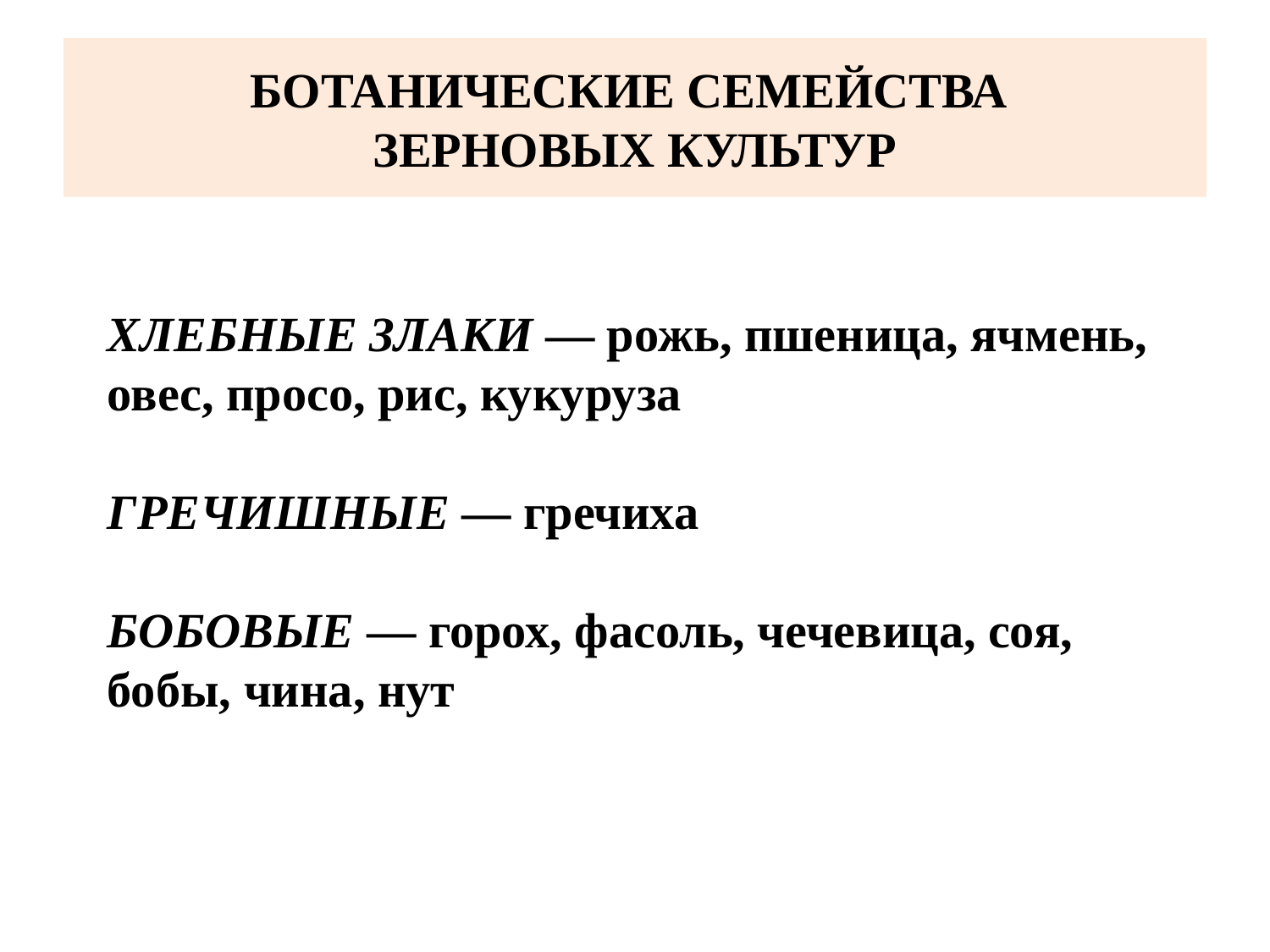

# БОТАНИЧЕСКИЕ СЕМЕЙСТВА ЗЕРНОВЫХ КУЛЬТУР
ХЛЕБНЫЕ ЗЛАКИ — рожь, пшеница, ячмень, овес, просо, рис, кукуруза

ГРЕЧИШНЫЕ — гречиха

БОБОВЫЕ — горох, фасоль, чечевица, соя, бобы, чина, нут